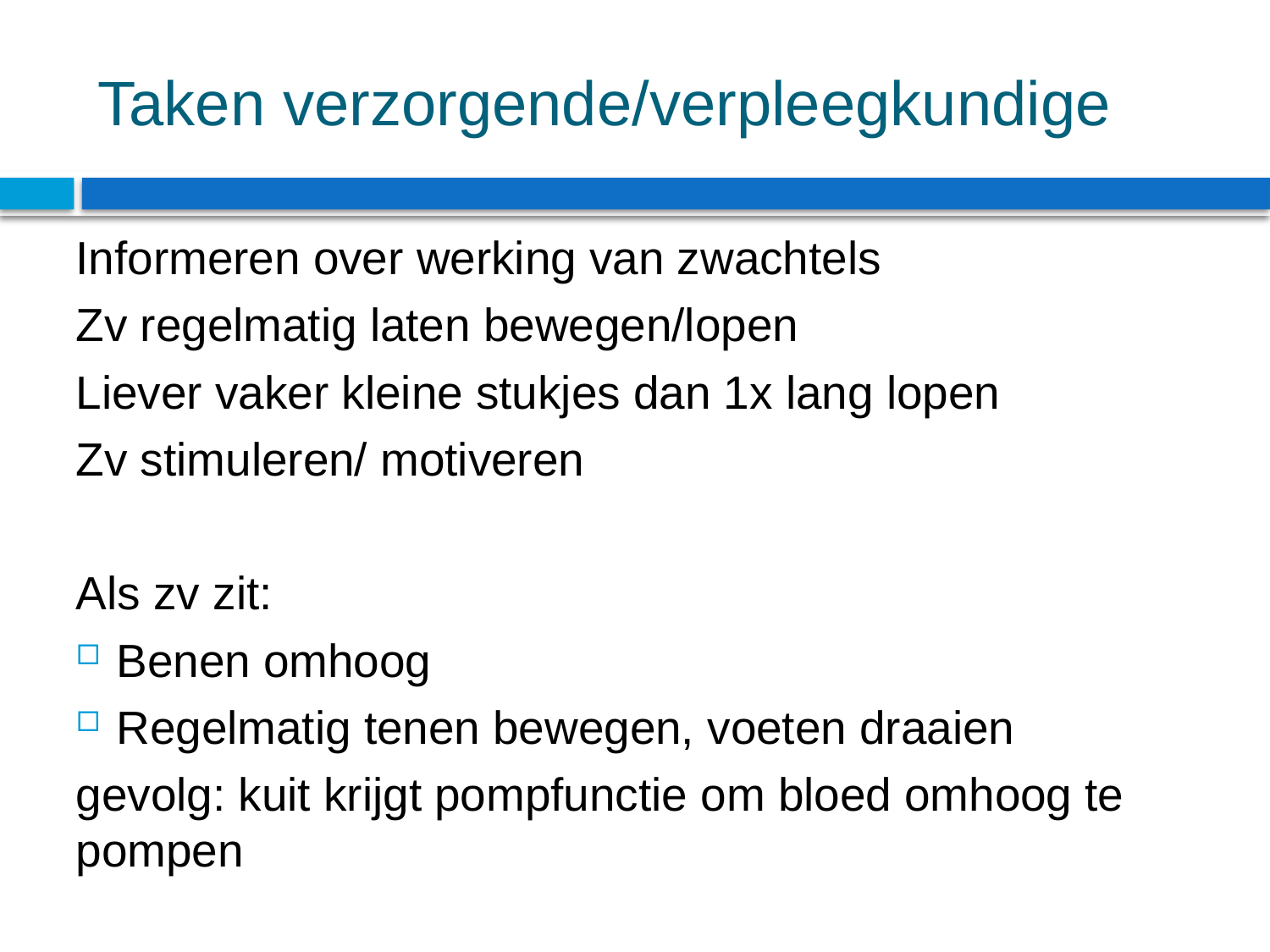

# Taken verzorgende/verpleegkundige
Informeren over werking van zwachtels
Zv regelmatig laten bewegen/lopen
Liever vaker kleine stukjes dan 1x lang lopen
Zv stimuleren/ motiveren

Als zv zit:
Benen omhoog
Regelmatig tenen bewegen, voeten draaien
gevolg: kuit krijgt pompfunctie om bloed omhoog te pompen